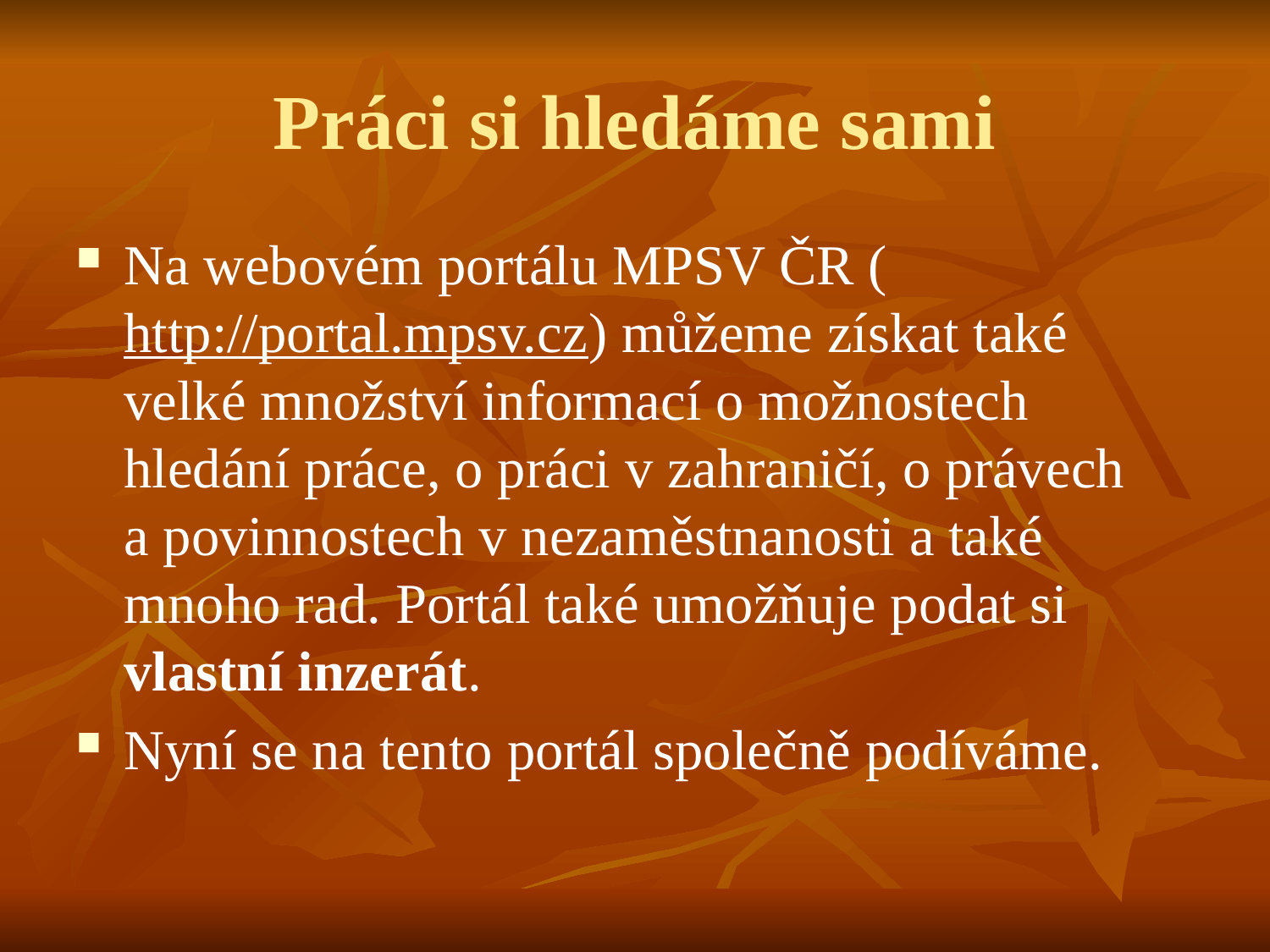

# Práci si hledáme sami
Na webovém portálu MPSV ČR (http://portal.mpsv.cz) můžeme získat také velké množství informací o možnostech hledání práce, o práci v zahraničí, o právech
a povinnostech v nezaměstnanosti a také mnoho rad. Portál také umožňuje podat si vlastní inzerát.
Nyní se na tento portál společně podíváme.